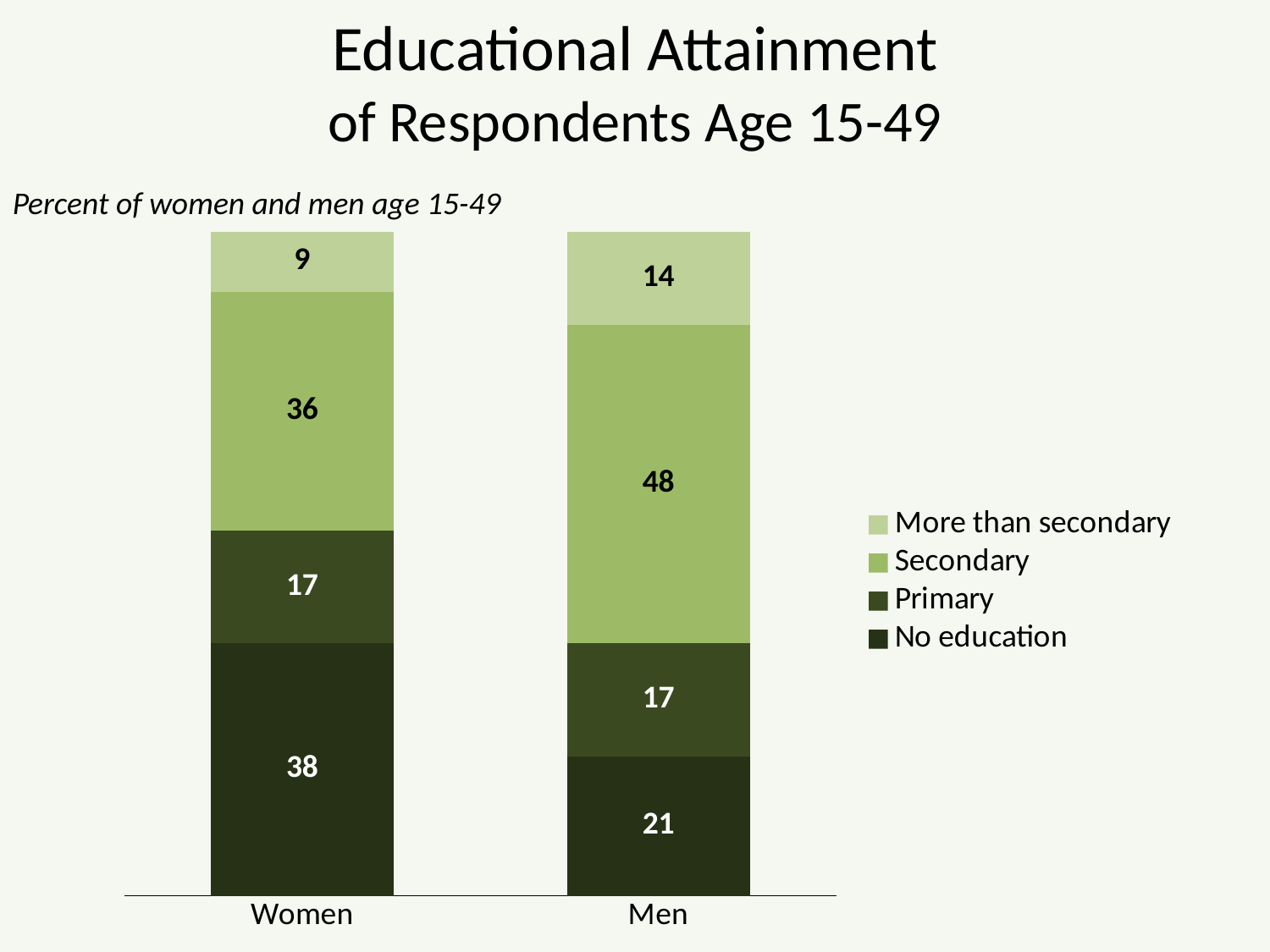

# Educational Attainment of Respondents Age 15-49
Percent of women and men age 15-49

### Chart

| Category | No education | Primary | Secondary | More than secondary |
|---|---|---|---|---|
| Women | 38.0 | 17.0 | 36.0 | 9.0 |
| Men | 21.0 | 17.0 | 48.0 | 14.0 |